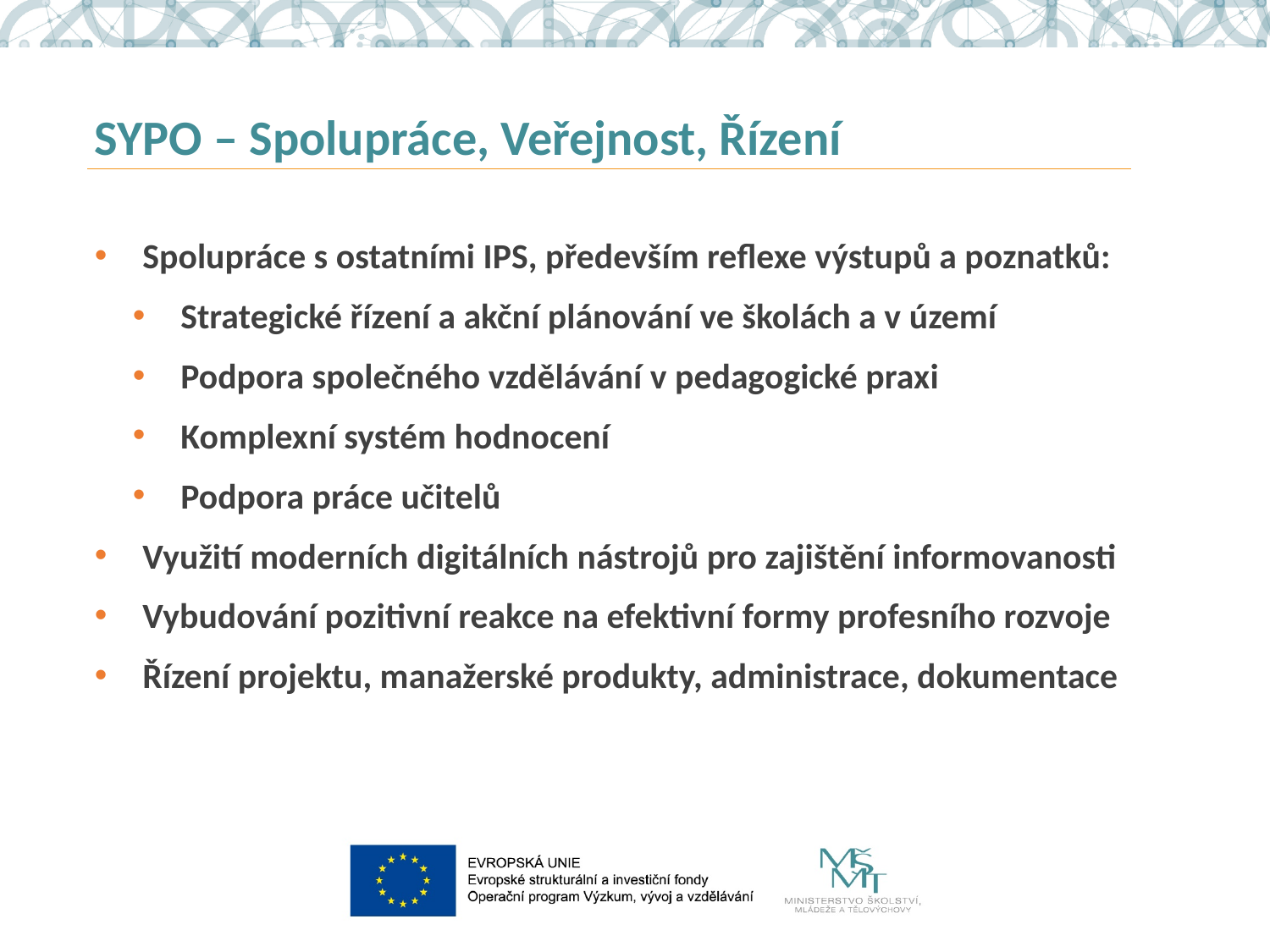

# SYPO – Spolupráce, Veřejnost, Řízení

Spolupráce s ostatními IPS, především reflexe výstupů a poznatků:
Strategické řízení a akční plánování ve školách a v území
Podpora společného vzdělávání v pedagogické praxi
Komplexní systém hodnocení
Podpora práce učitelů
Využití moderních digitálních nástrojů pro zajištění informovanosti
Vybudování pozitivní reakce na efektivní formy profesního rozvoje
Řízení projektu, manažerské produkty, administrace, dokumentace​